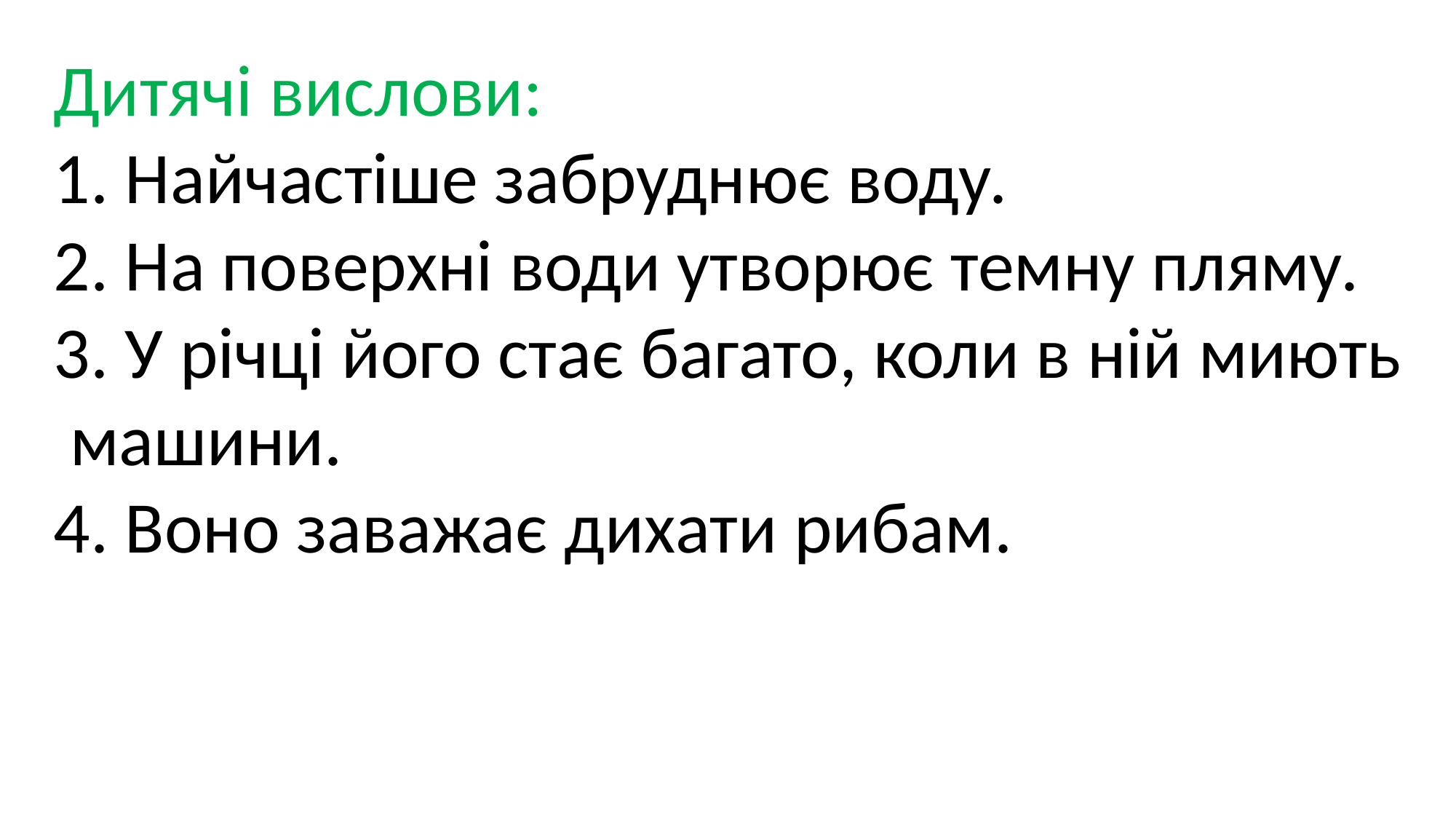

Дитячі вислови:
1. Найчастіше забруднює воду.
2. На поверхні води утворює темну пляму.
3. У річці його стає багато, коли в ній миють
 машини.
4. Воно заважає дихати рибам.